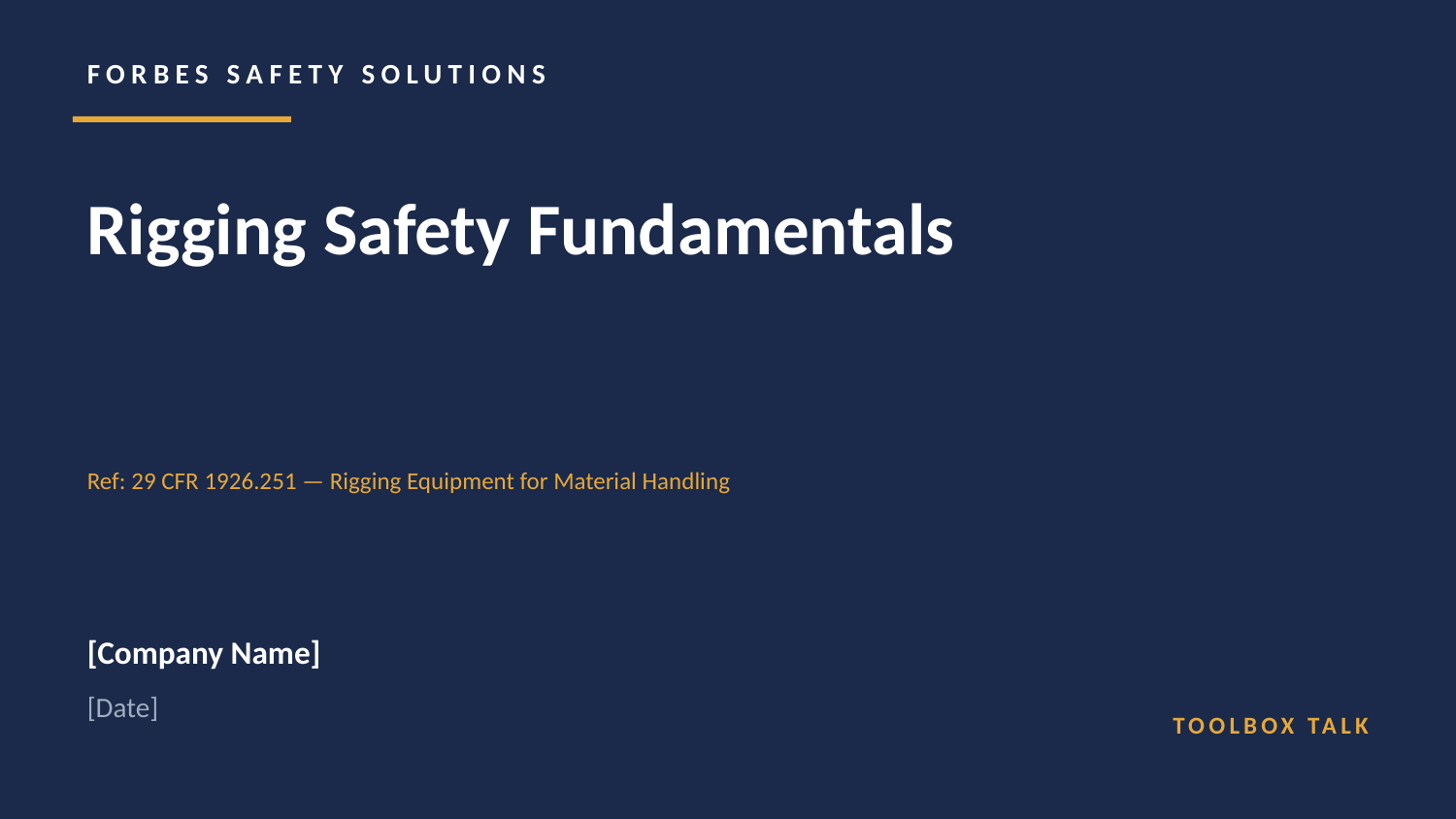

FORBES SAFETY SOLUTIONS

Rigging Safety Fundamentals
Ref: 29 CFR 1926.251 — Rigging Equipment for Material Handling
[Company Name]
[Date]
TOOLBOX TALK